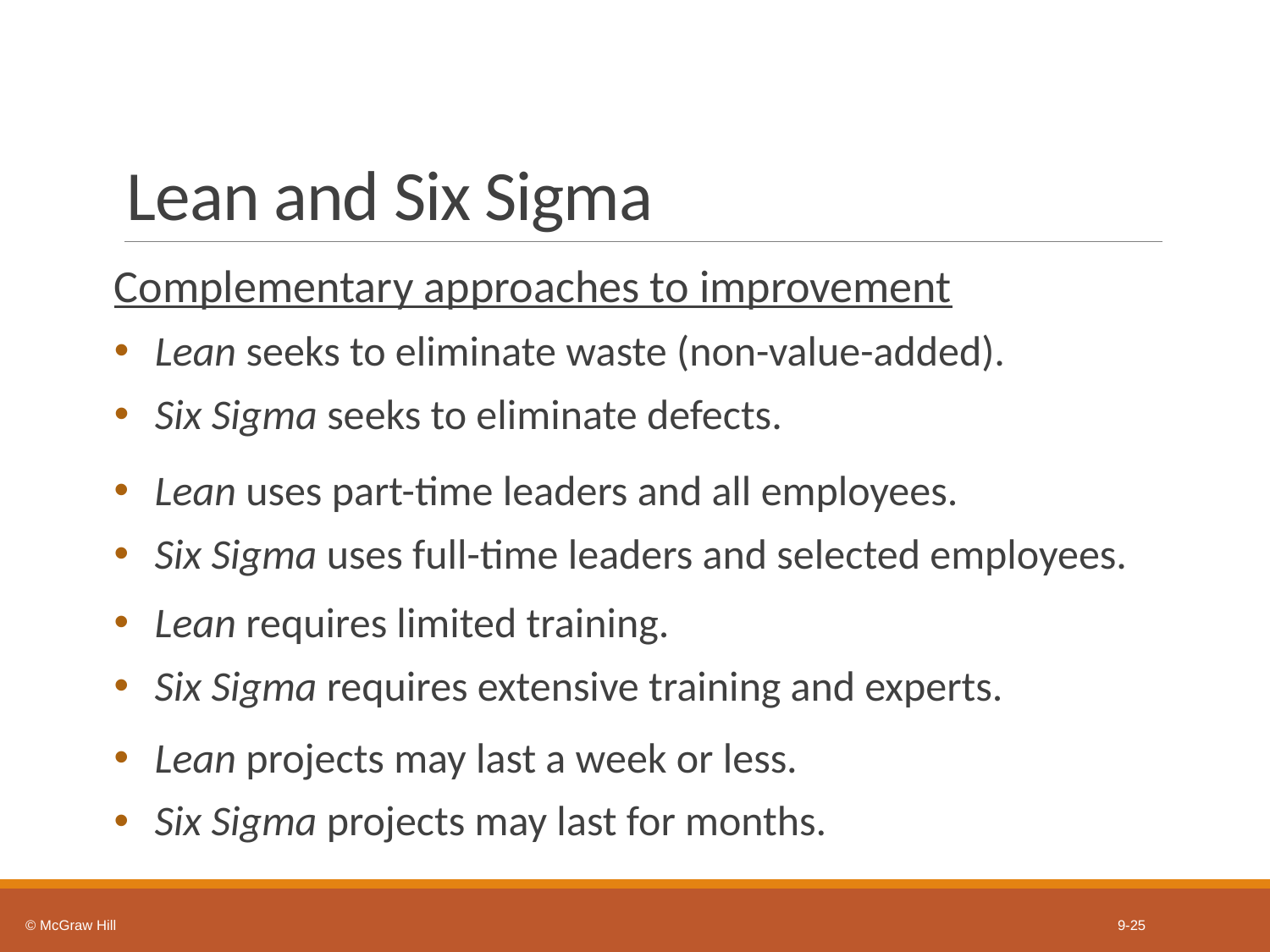

# Lean and Six Sigma
Complementary approaches to improvement
Lean seeks to eliminate waste (non-value-added).
Six Sigma seeks to eliminate defects.
Lean uses part-time leaders and all employees.
Six Sigma uses full-time leaders and selected employees.
Lean requires limited training.
Six Sigma requires extensive training and experts.
Lean projects may last a week or less.
Six Sigma projects may last for months.